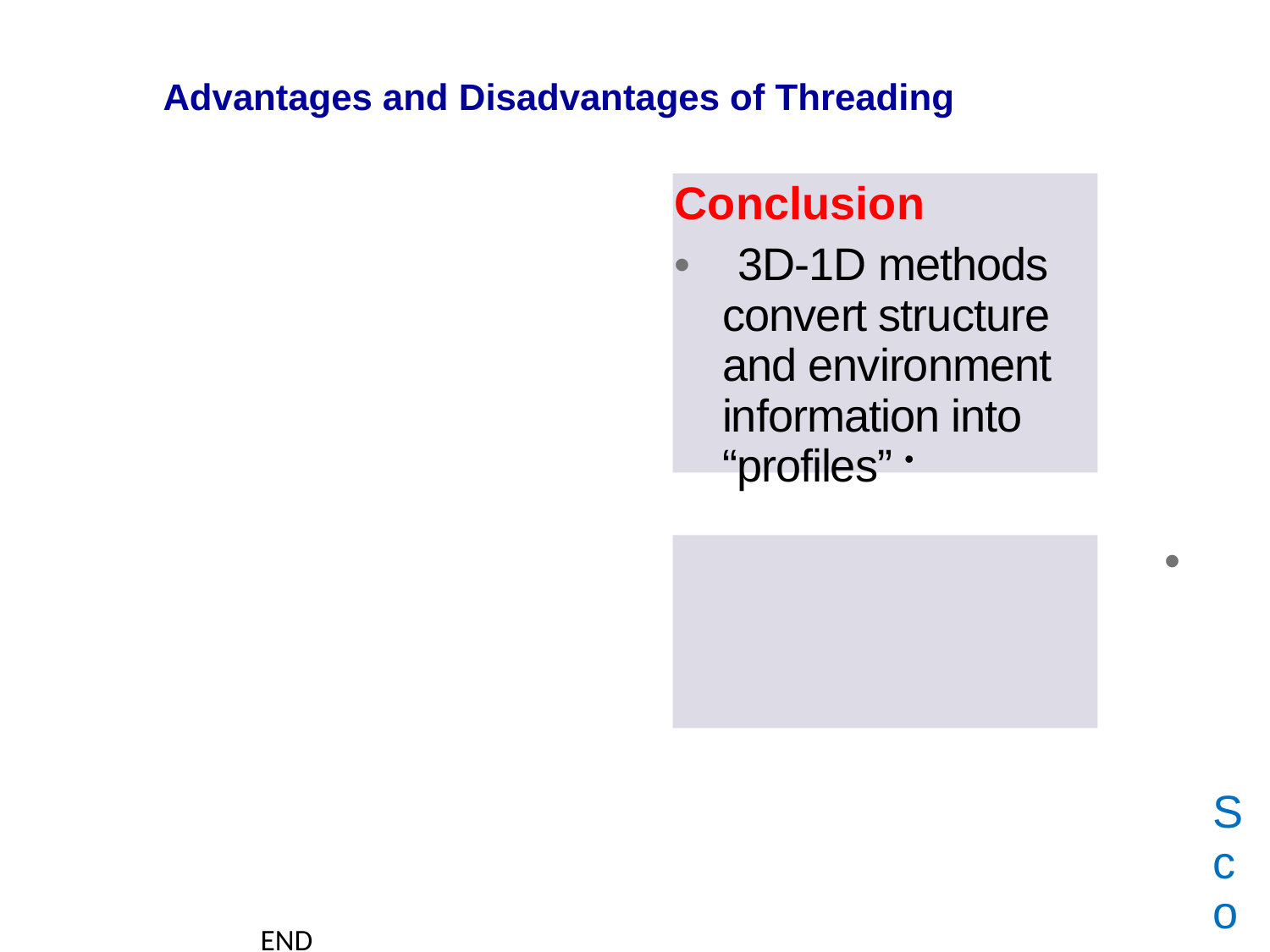

Advantages and Disadvantages of Threading
Conclusion
•    3D-1D methods convert structure and environment information into “profiles” •
•    Score for each amino acid is computed for each profile
END